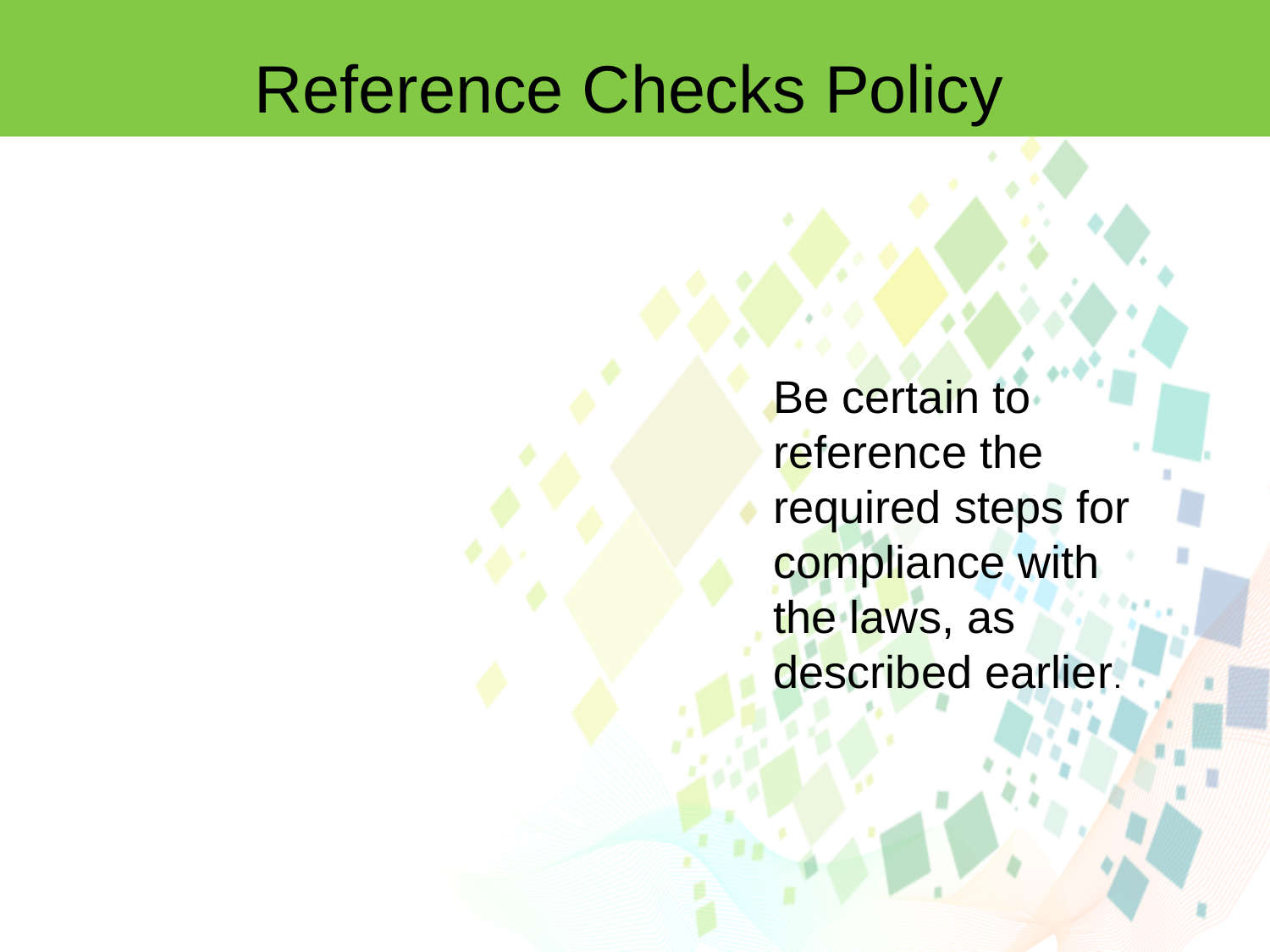

Reference Checks Policy
Be certain to reference the required steps for compliance with the laws, as described earlier.